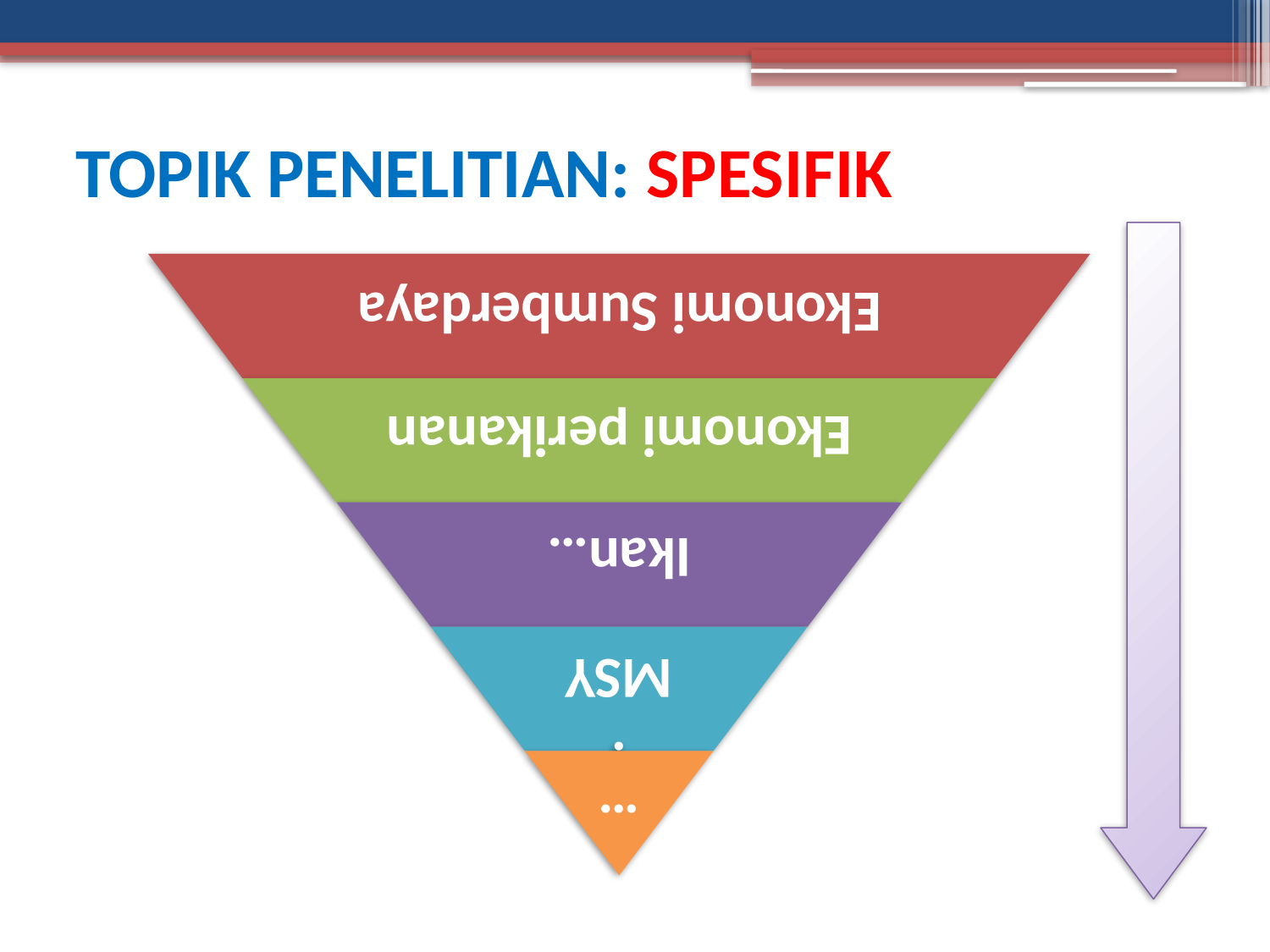

# TOPIK PENELITIAN: SPESIFIK

Ekonomi Sumberdaya
Ekonomi perikanan
Ikan…
MSY
….